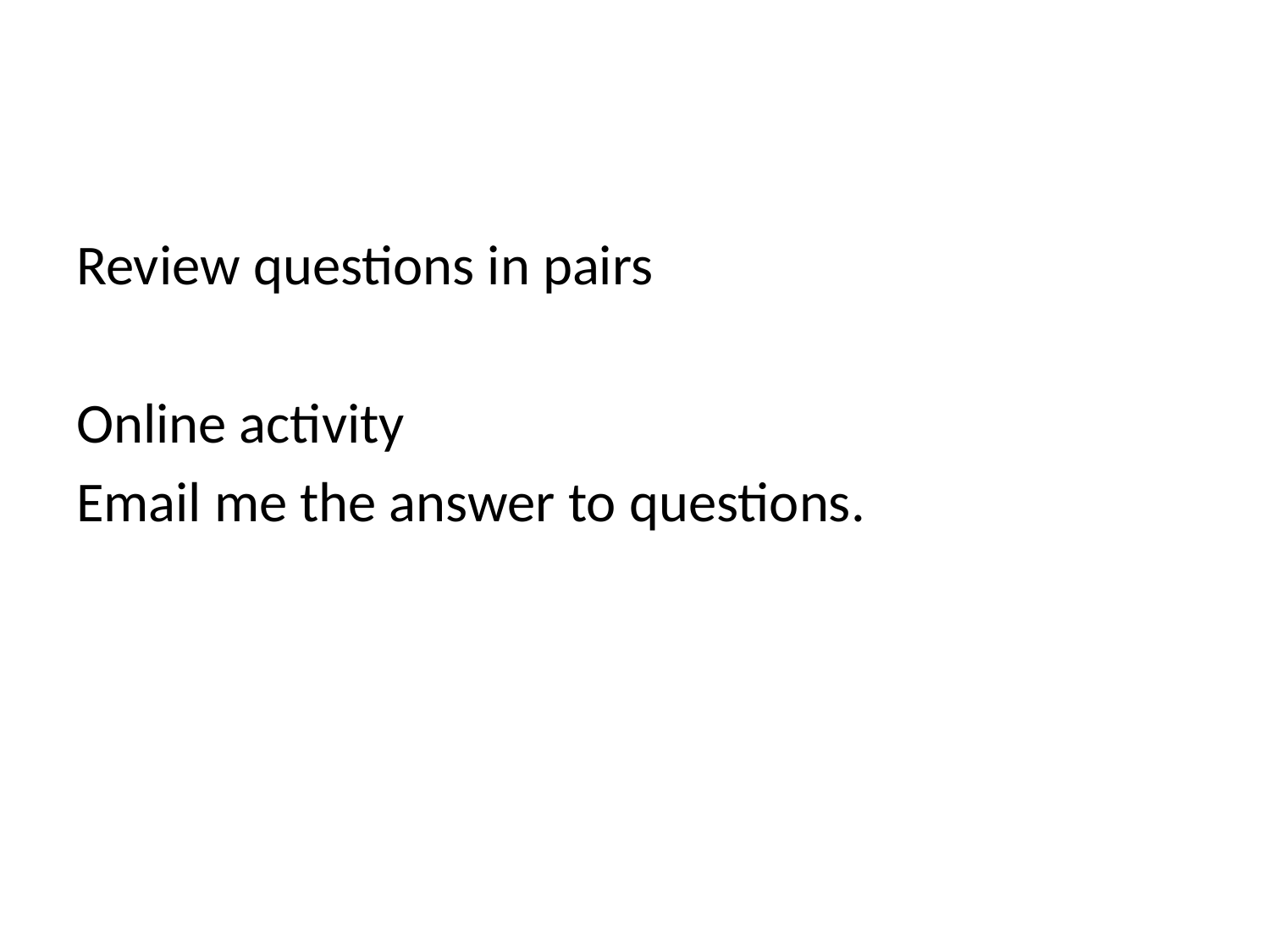

#
Review questions in pairs

Online activity
Email me the answer to questions.